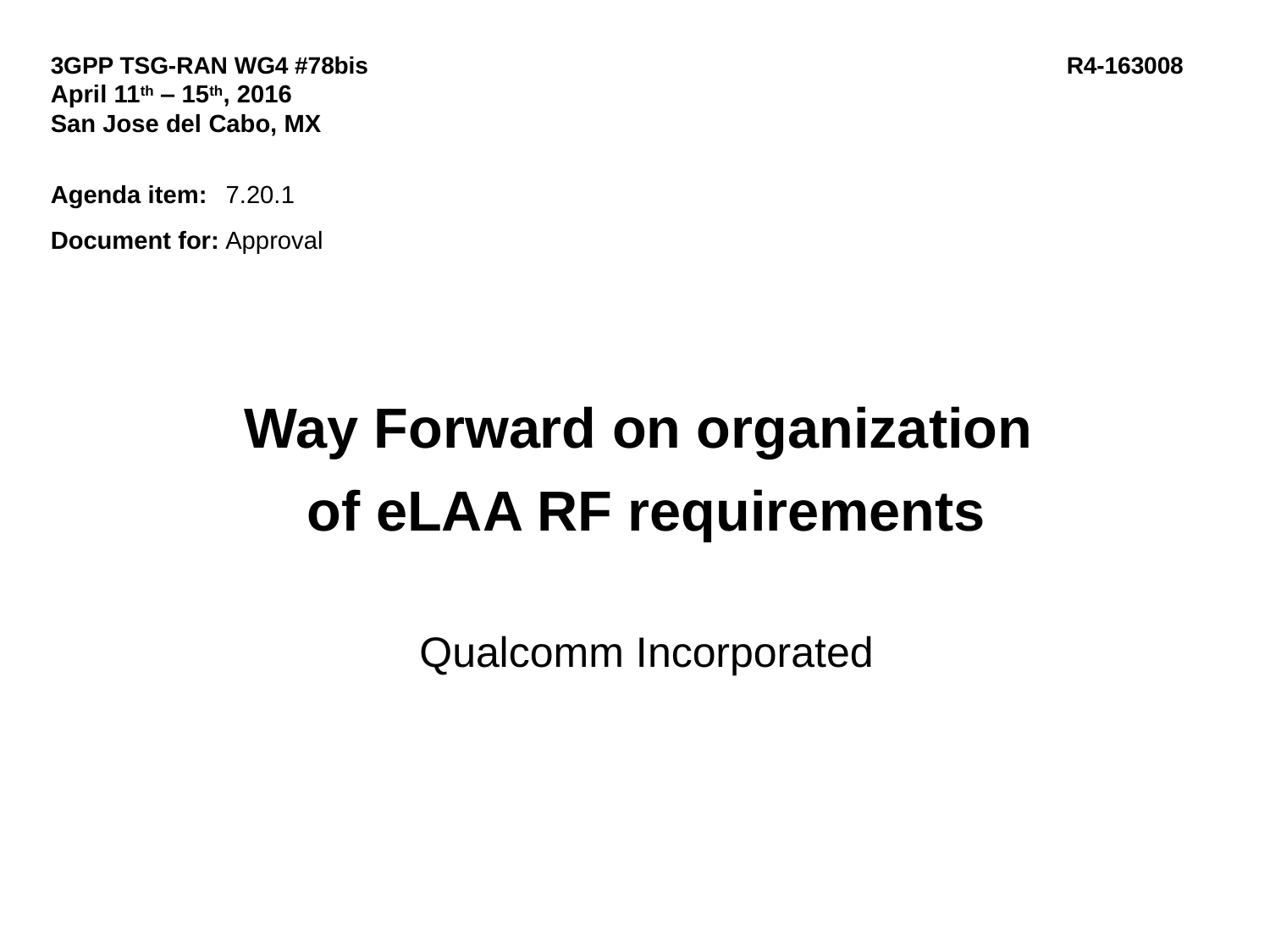

3GPP TSG-RAN WG4 #78bis				R4-163008
April 11th ‒ 15th, 2016
San Jose del Cabo, MX
Agenda item:	7.20.1
Document for:	Approval
Way Forward on organization
of eLAA RF requirements

Qualcomm Incorporated